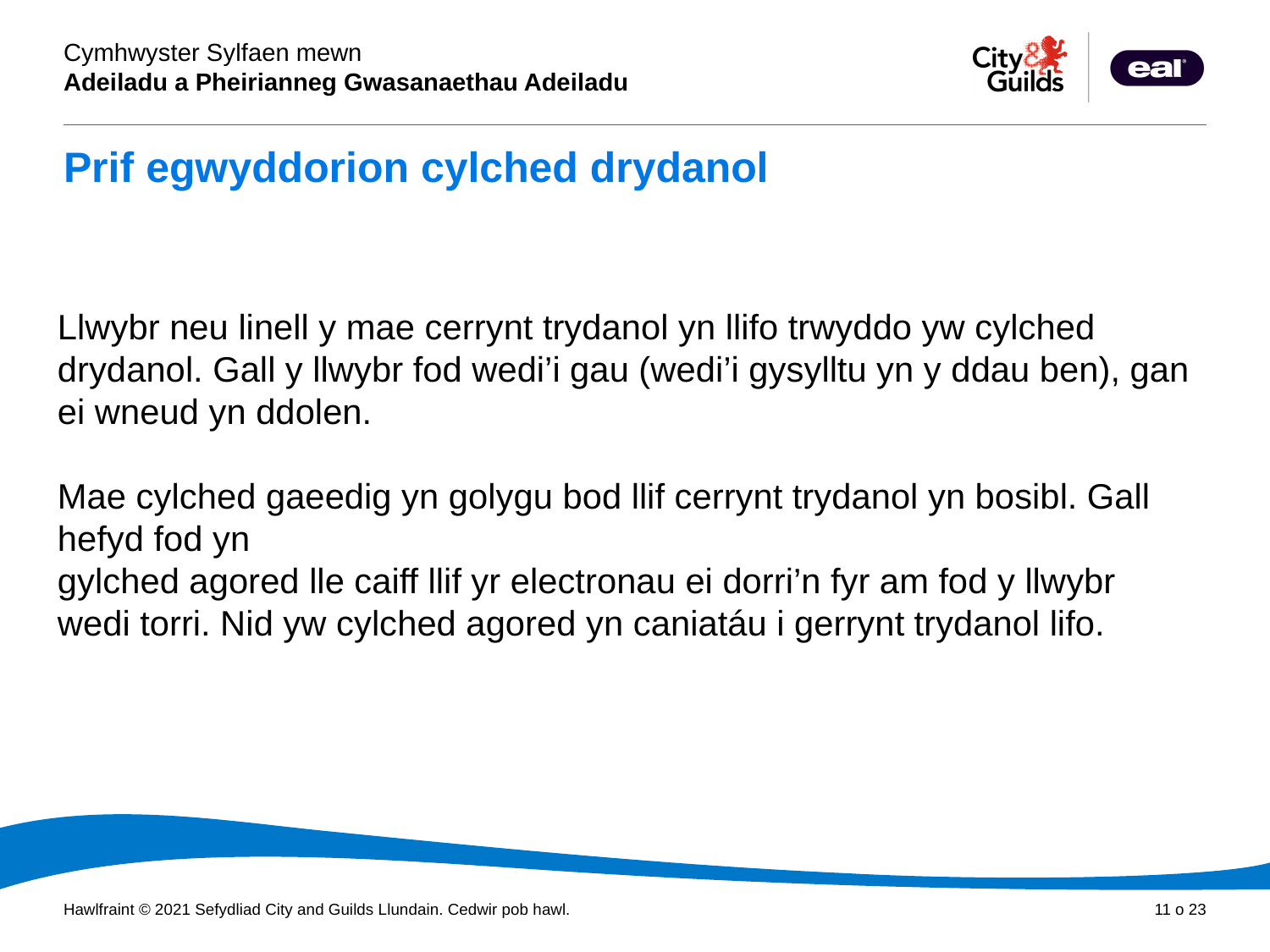

# Prif egwyddorion cylched drydanol

Llwybr neu linell y mae cerrynt trydanol yn llifo trwyddo yw cylched drydanol. Gall y llwybr fod wedi’i gau (wedi’i gysylltu yn y ddau ben), gan ei wneud yn ddolen.

Mae cylched gaeedig yn golygu bod llif cerrynt trydanol yn bosibl. Gall hefyd fod yn
gylched agored lle caiff llif yr electronau ei dorri’n fyr am fod y llwybr wedi torri. Nid yw cylched agored yn caniatáu i gerrynt trydanol lifo.